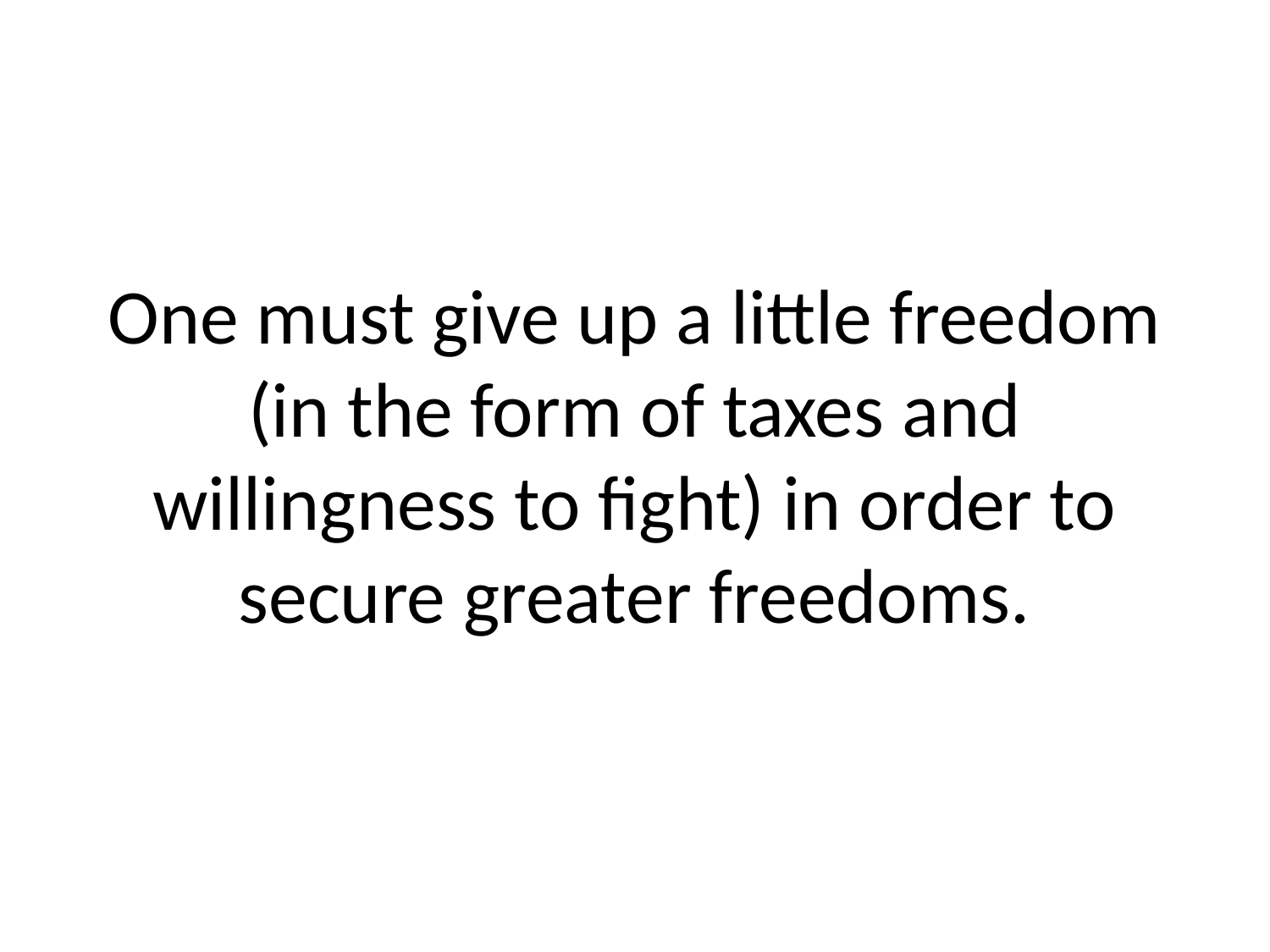

# One must give up a little freedom (in the form of taxes and willingness to fight) in order to secure greater freedoms.